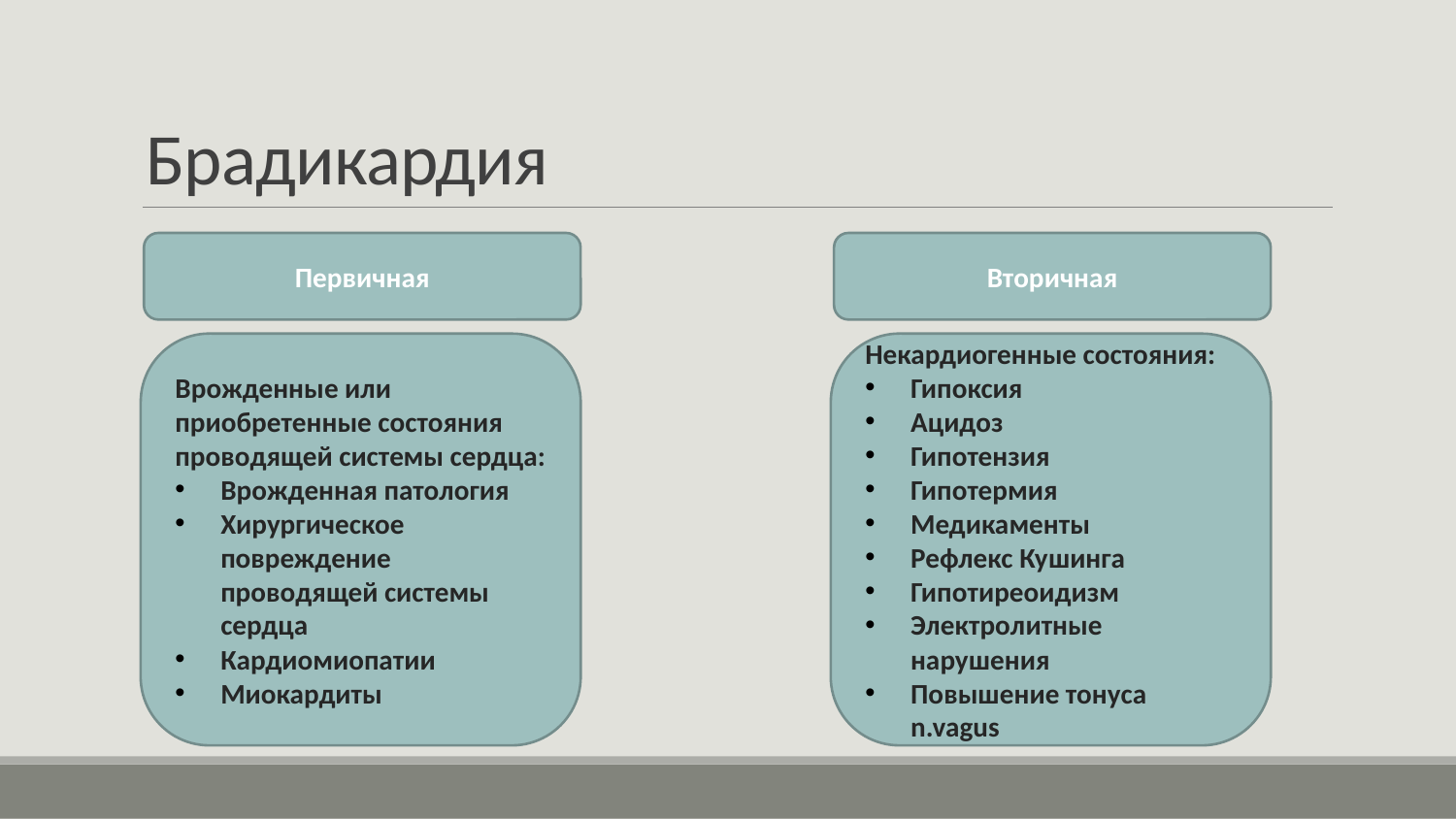

# Брадикардия
Первичная
Вторичная
Врожденные или приобретенные состояния проводящей системы сердца:
Врожденная патология
Хирургическое повреждение проводящей системы сердца
Кардиомиопатии
Миокардиты
Некардиогенные состояния:
Гипоксия
Ацидоз
Гипотензия
Гипотермия
Медикаменты
Рефлекс Кушинга
Гипотиреоидизм
Электролитные нарушения
Повышение тонуса n.vagus